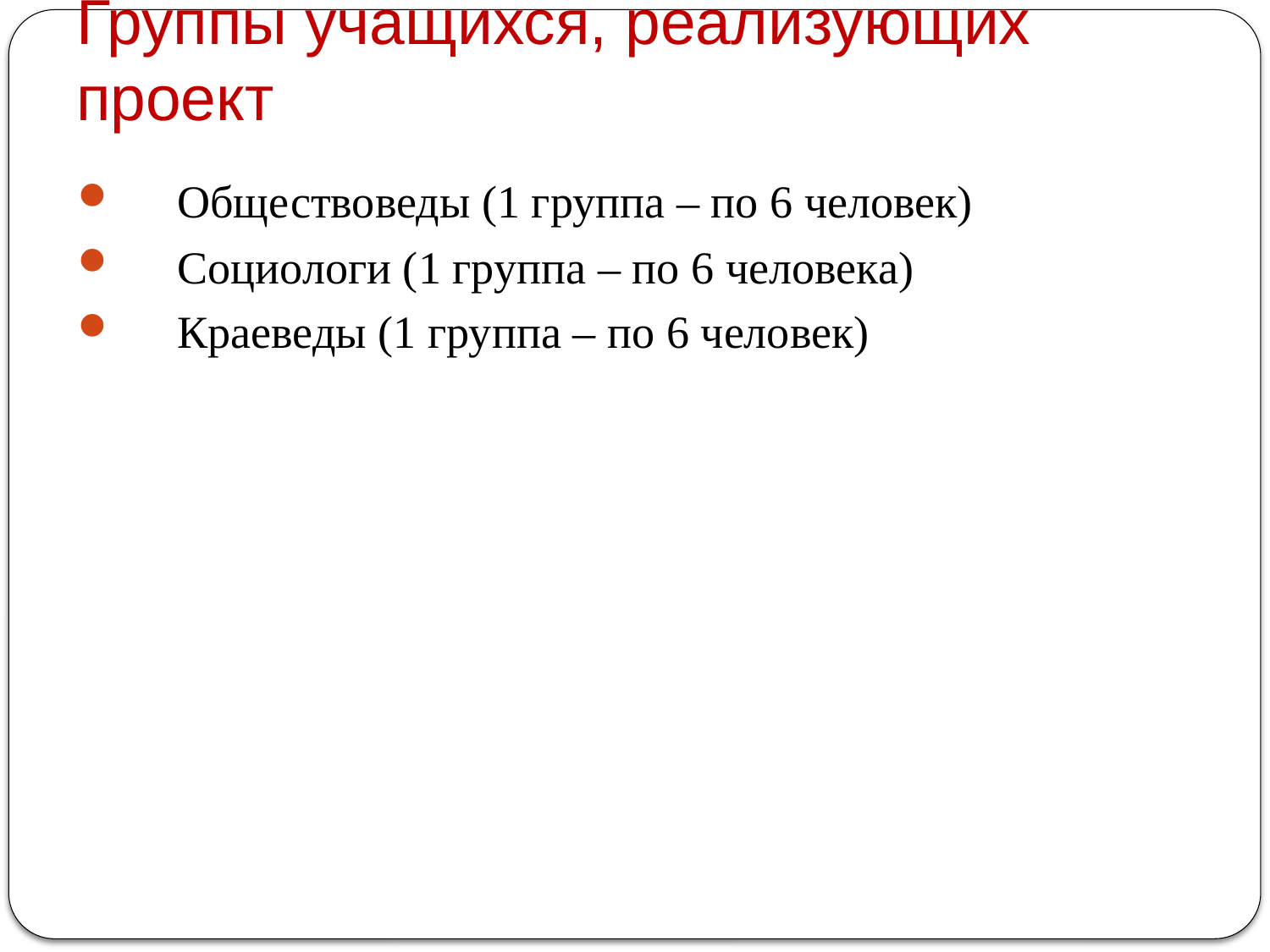

# Группы учащихся, реализующих проект
Обществоведы (1 группа – по 6 человек)
Социологи (1 группа – по 6 человека)
Краеведы (1 группа – по 6 человек)